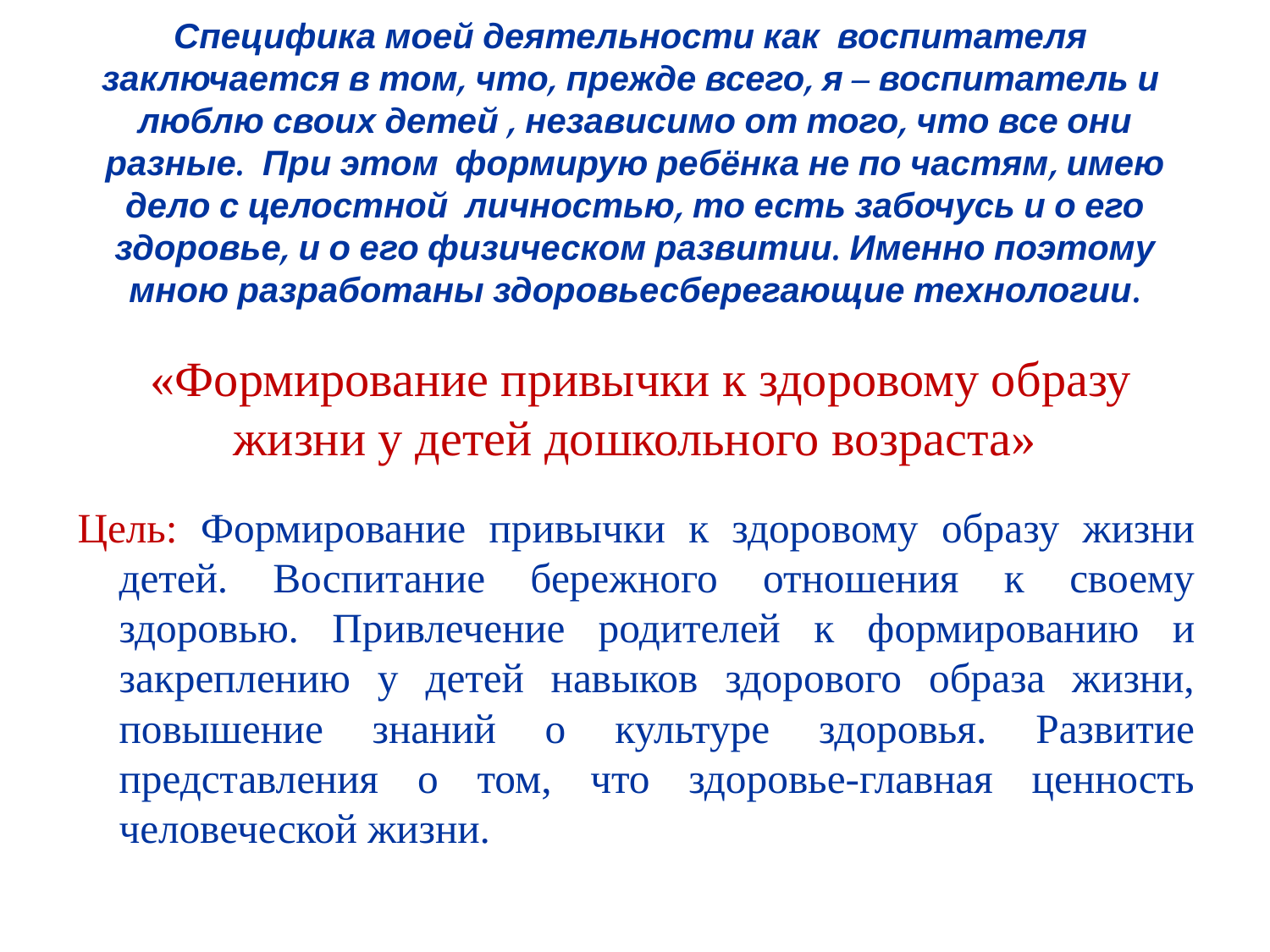

# Специфика моей деятельности как  воспитателя  заключается в том, что, прежде всего, я – воспитатель и  люблю своих детей , независимо от того, что все они разные.  При этом  формирую ребёнка не по частям, имею дело с целостной  личностью, то есть забочусь и о его здоровье, и о его физическом развитии. Именно поэтому мною разработаны здоровьесберегающие технологии. «Формирование привычки к здоровому образу жизни у детей дошкольного возраста»

Цель: Формирование привычки к здоровому образу жизни детей. Воспитание бережного отношения к своему здоровью. Привлечение родителей к формированию и закреплению у детей навыков здорового образа жизни, повышение знаний о культуре здоровья. Развитие представления о том, что здоровье-главная ценность человеческой жизни.